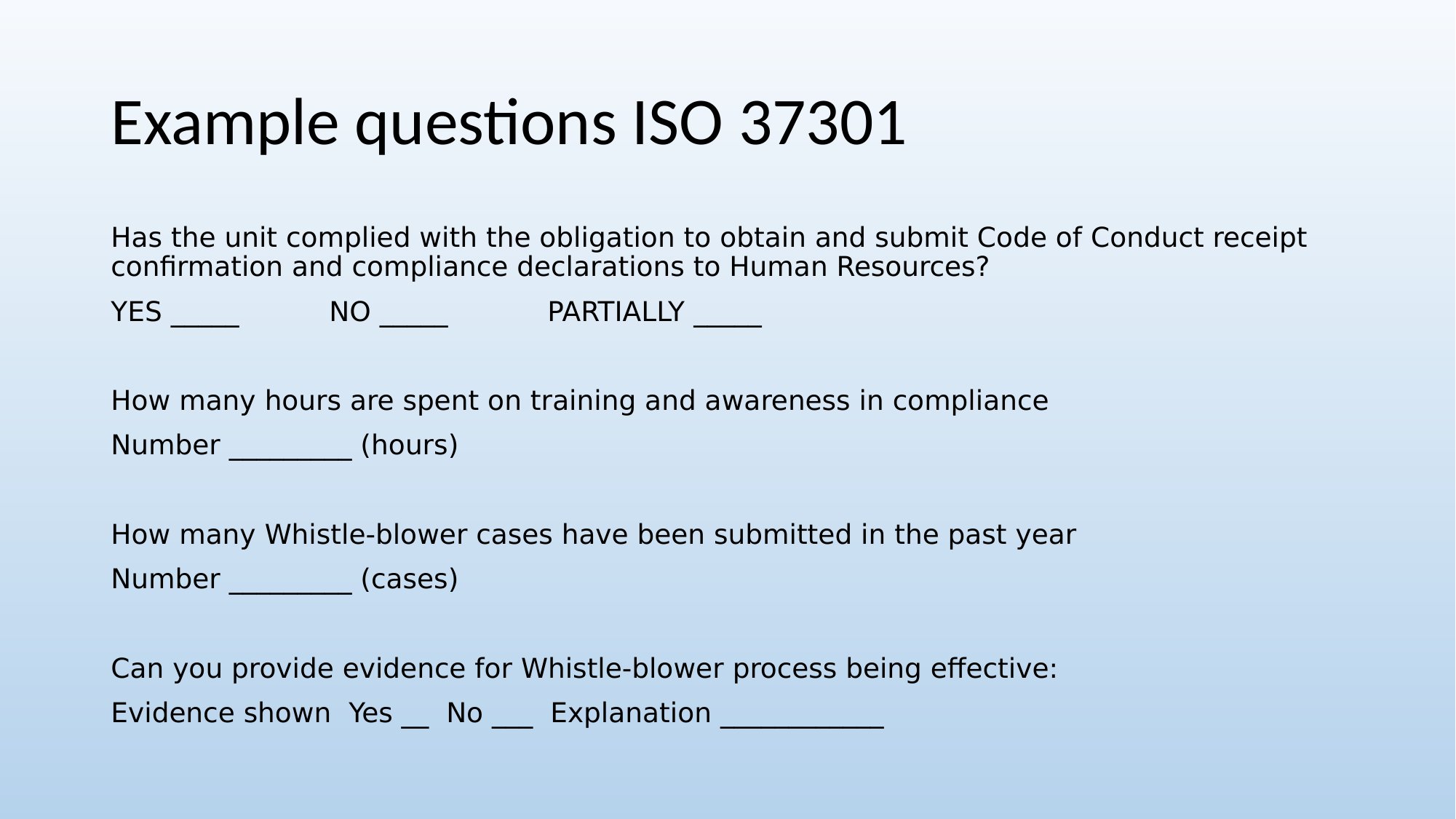

# Example questions ISO 37301
Has the unit complied with the obligation to obtain and submit Code of Conduct receipt confirmation and compliance declarations to Human Resources?
YES _____ 	NO _____ 	PARTIALLY _____

How many hours are spent on training and awareness in compliance
Number _________ (hours)

How many Whistle-blower cases have been submitted in the past year
Number _________ (cases)

Can you provide evidence for Whistle-blower process being effective:
Evidence shown  Yes __  No ___  Explanation ____________